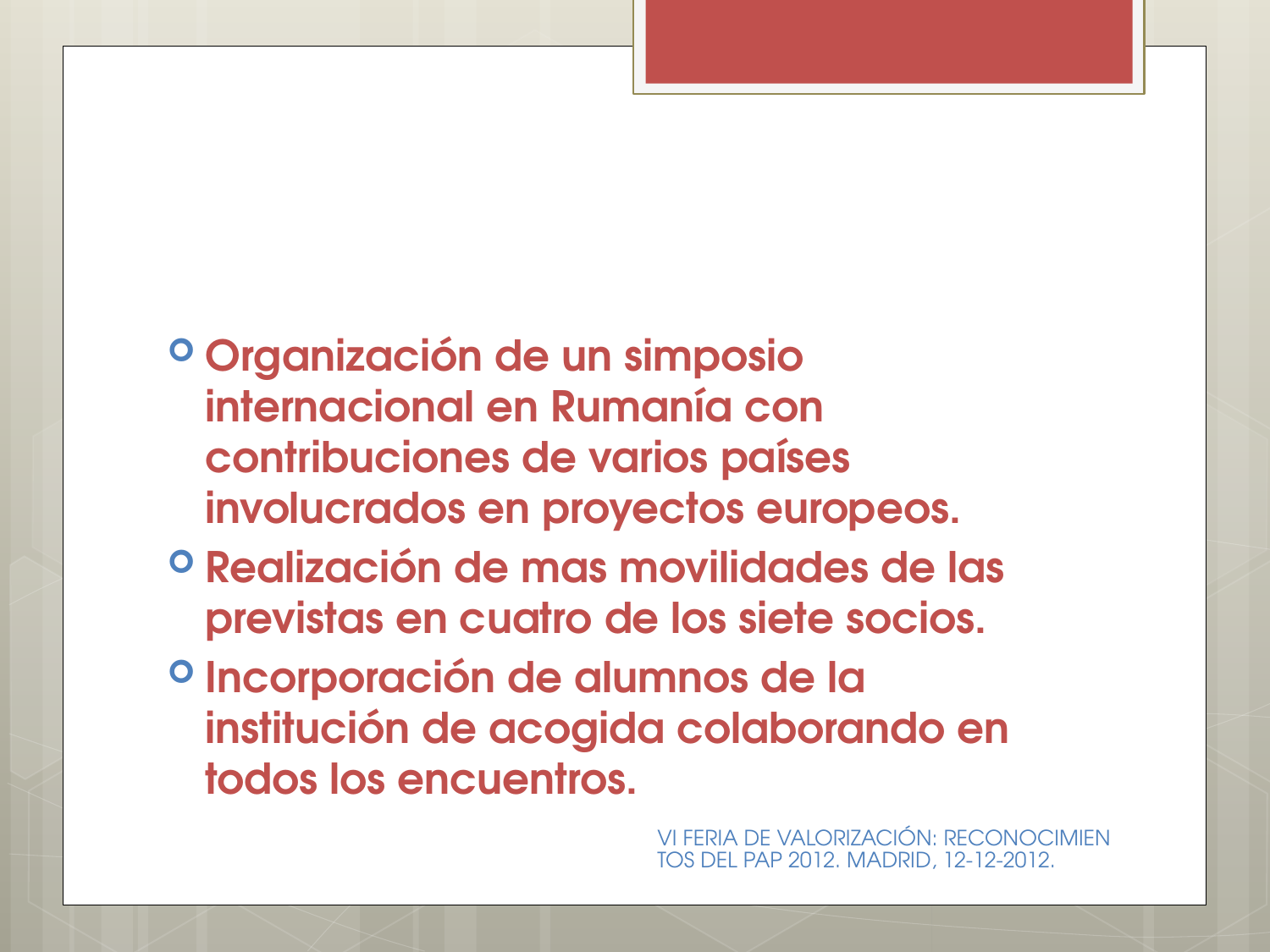

#
Organización de un simposio internacional en Rumanía con contribuciones de varios países involucrados en proyectos europeos.
Realización de mas movilidades de las previstas en cuatro de los siete socios.
Incorporación de alumnos de la institución de acogida colaborando en todos los encuentros.
VI FERIA DE VALORIZACIÓN: RECONOCIMIENTOS DEL PAP 2012. MADRID, 12-12-2012.